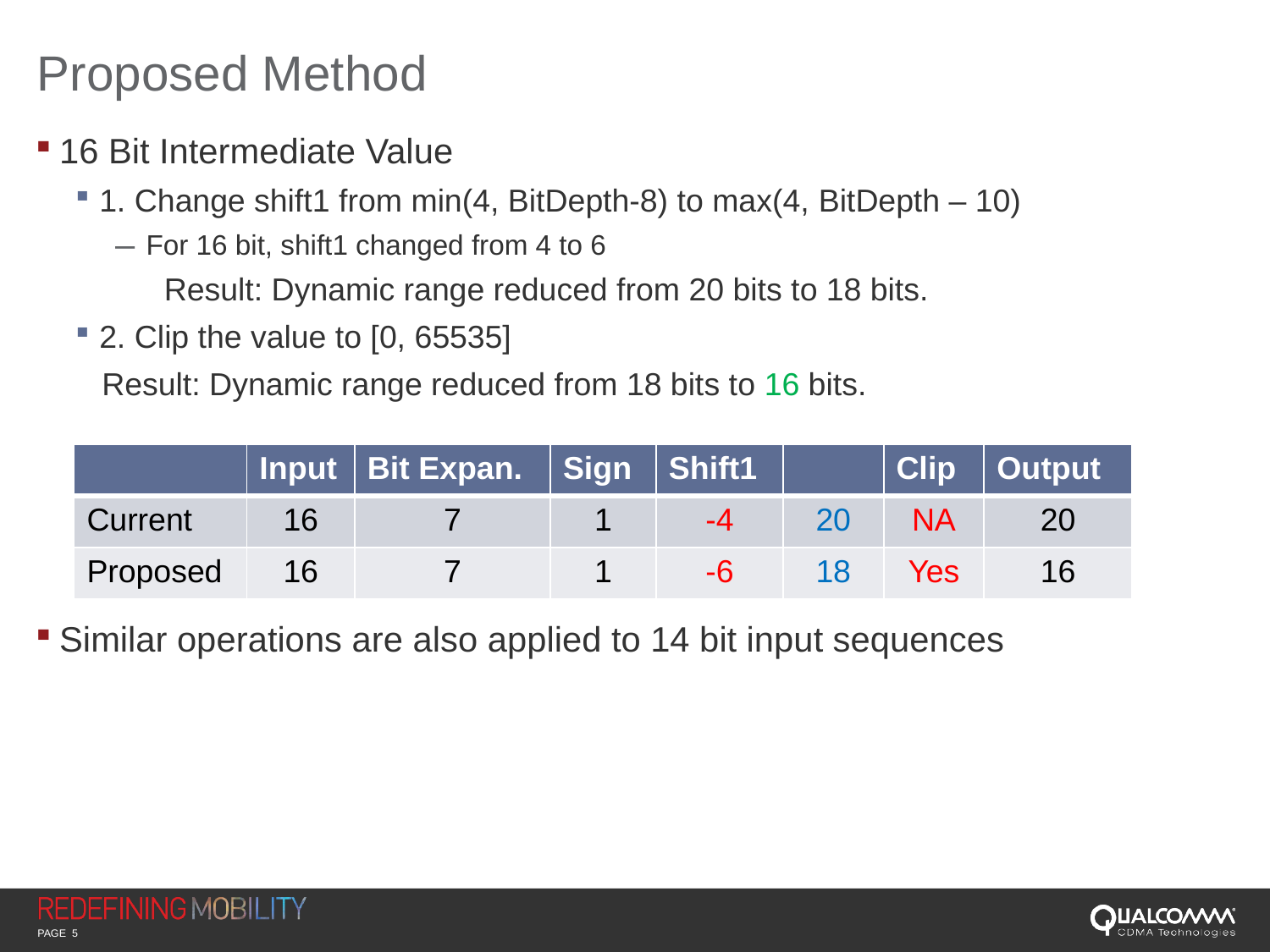

# Proposed Method
16 Bit Intermediate Value
1. Change shift1 from min(4, BitDepth-8) to max(4, BitDepth – 10)
For 16 bit, shift1 changed from 4 to 6
          Result: Dynamic range reduced from 20 bits to 18 bits.
2. Clip the value to [0, 65535]
   Result: Dynamic range reduced from 18 bits to 16 bits.

Similar operations are also applied to 14 bit input sequences

|  | Input | Bit Expan. | Sign | Shift1 |  | Clip | Output |
| --- | --- | --- | --- | --- | --- | --- | --- |
| Current | 16 | 7 | 1 | -4 | 20 | NA | 20 |
| Proposed | 16 | 7 | 1 | -6 | 18 | Yes | 16 |